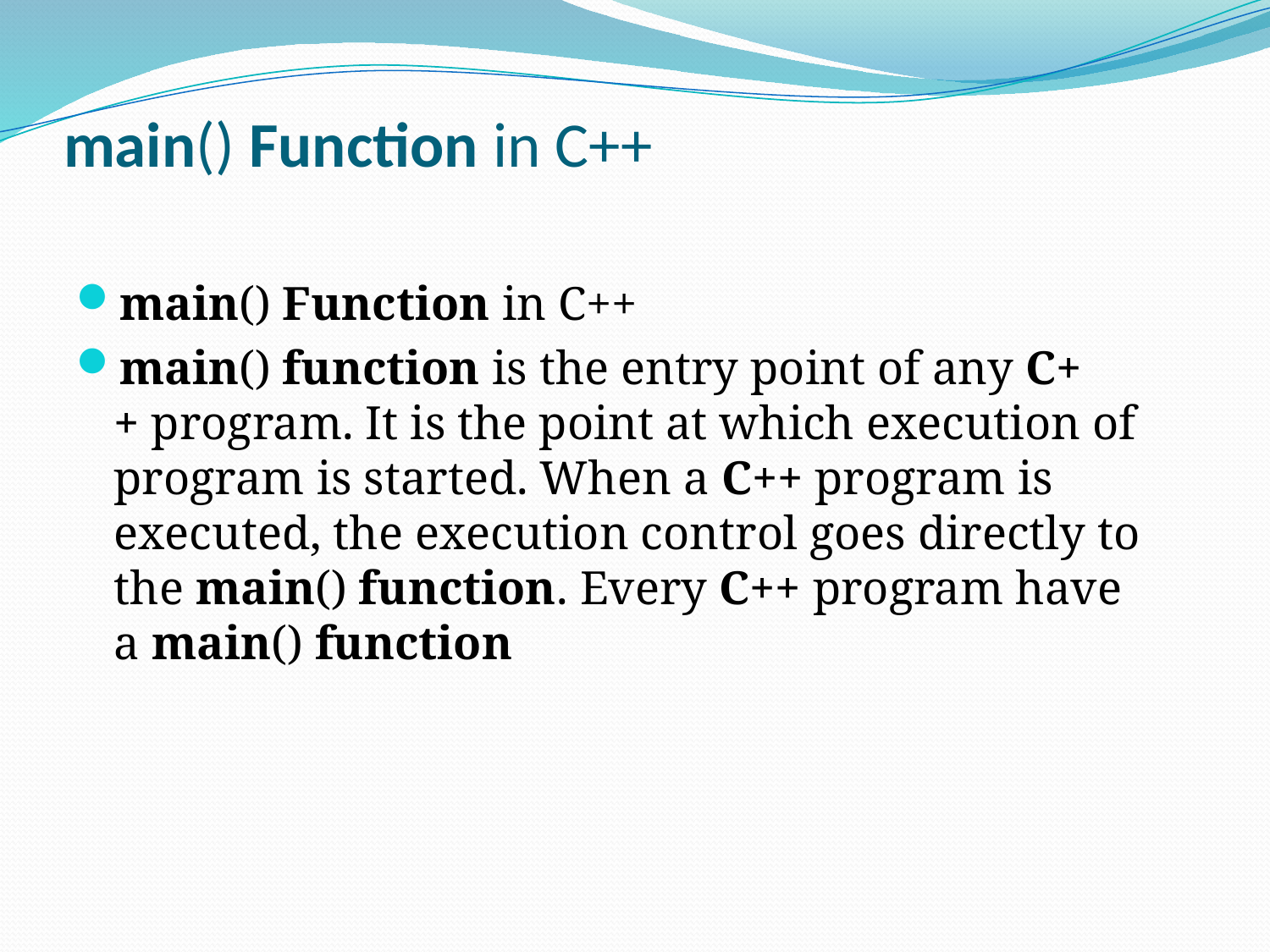

# main() Function in C++
main() Function in C++
main() function is the entry point of any C++ program. It is the point at which execution of program is started. When a C++ program is executed, the execution control goes directly to the main() function. Every C++ program have a main() function